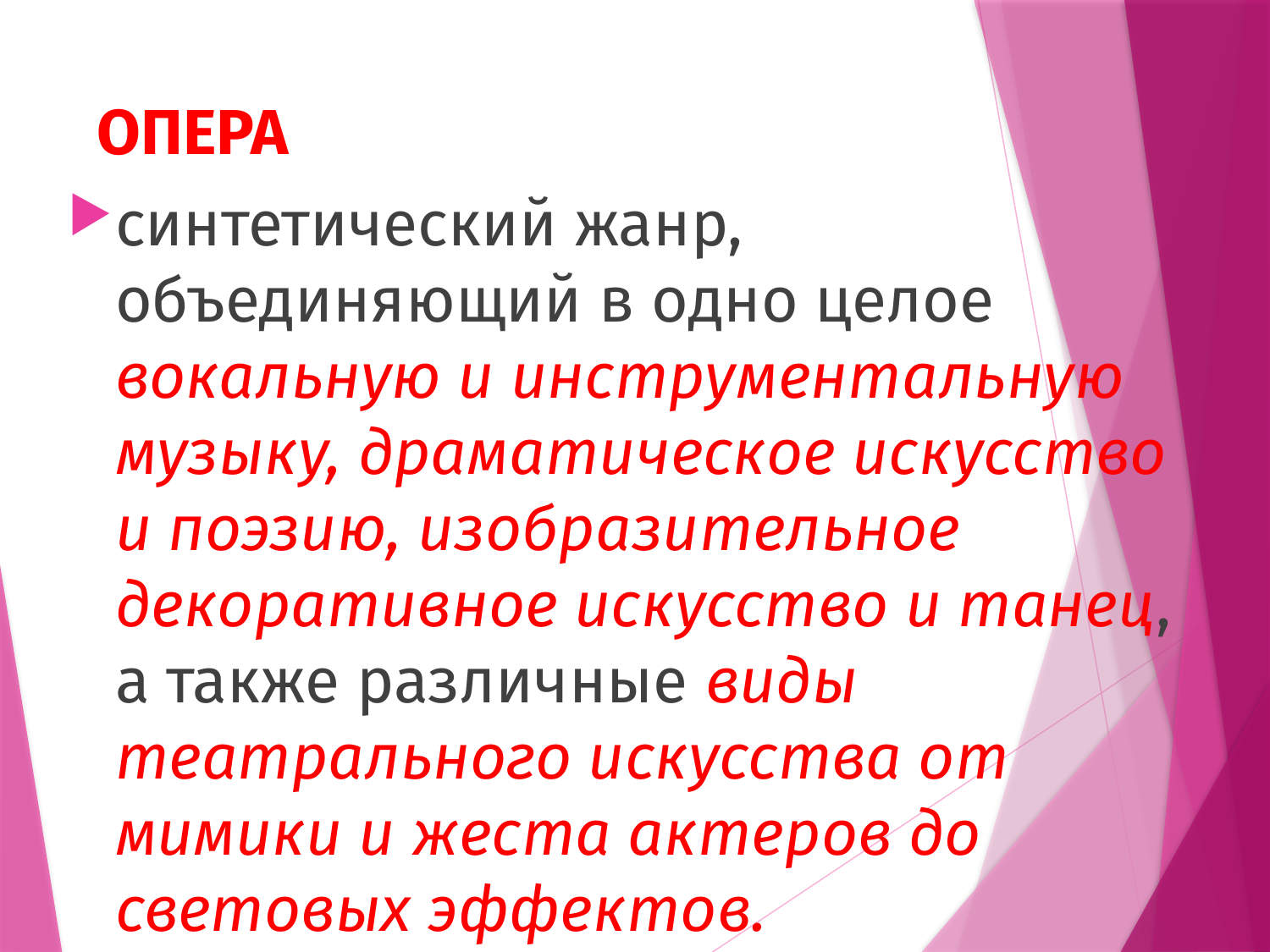

# ОПЕРА
синтетический жанр, объединяющий в одно целое вокальную и инструментальную музыку, драматическое искусство и поэзию, изобразительное декоративное искусство и танец, а также различные виды театрального искусства от мимики и жеста актеров до световых эффектов.